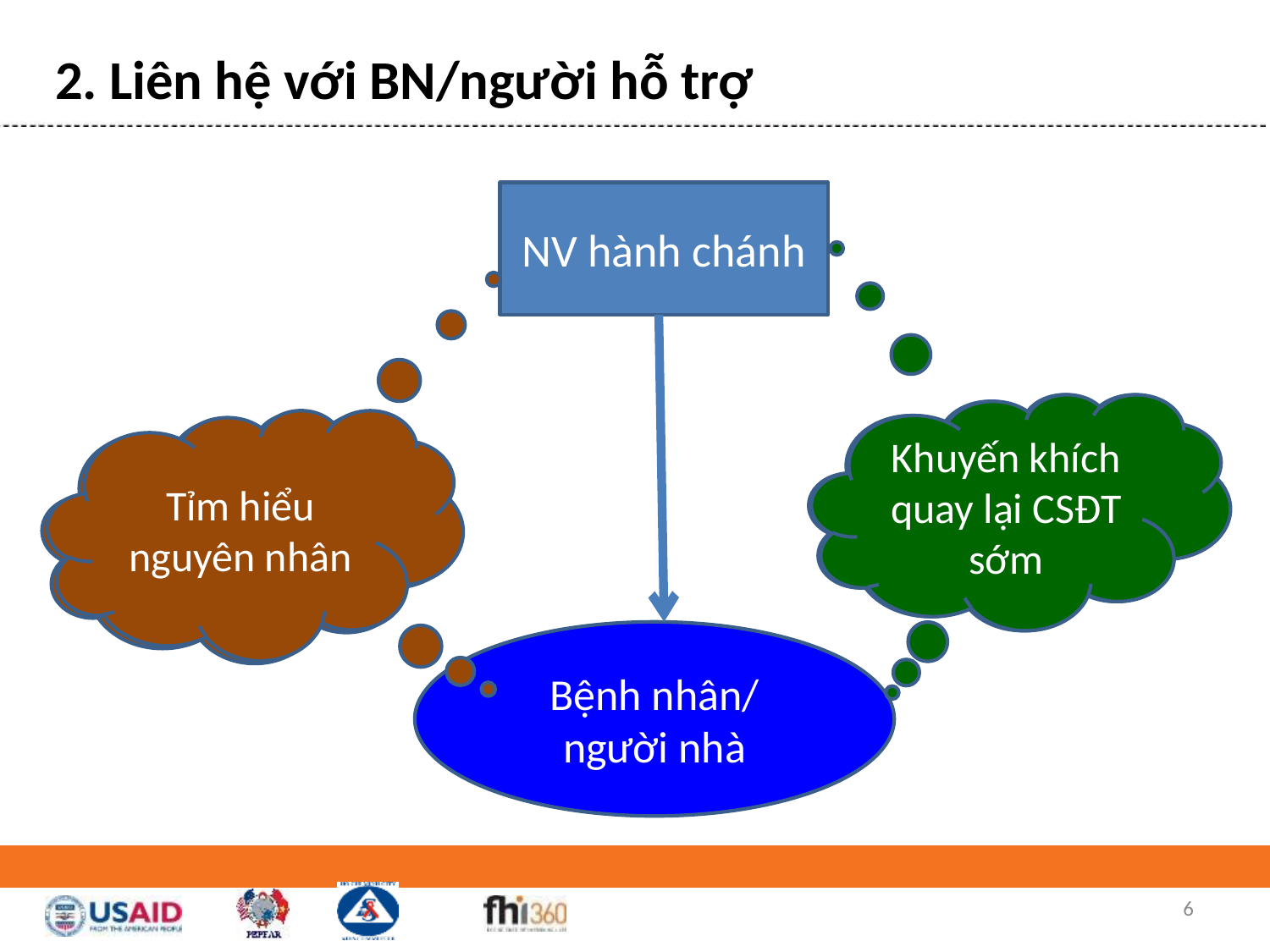

# 2. Liên hệ với BN/người hỗ trợ
NV hành chánh
Khuyến khích quay lại CSĐT sớm
Khuyến khích quay lại CSĐT sớm
Tỉm hiểu nguyên nhân
Tỉm hiểu nguyên nhân
Bệnh nhân/
người nhà
6